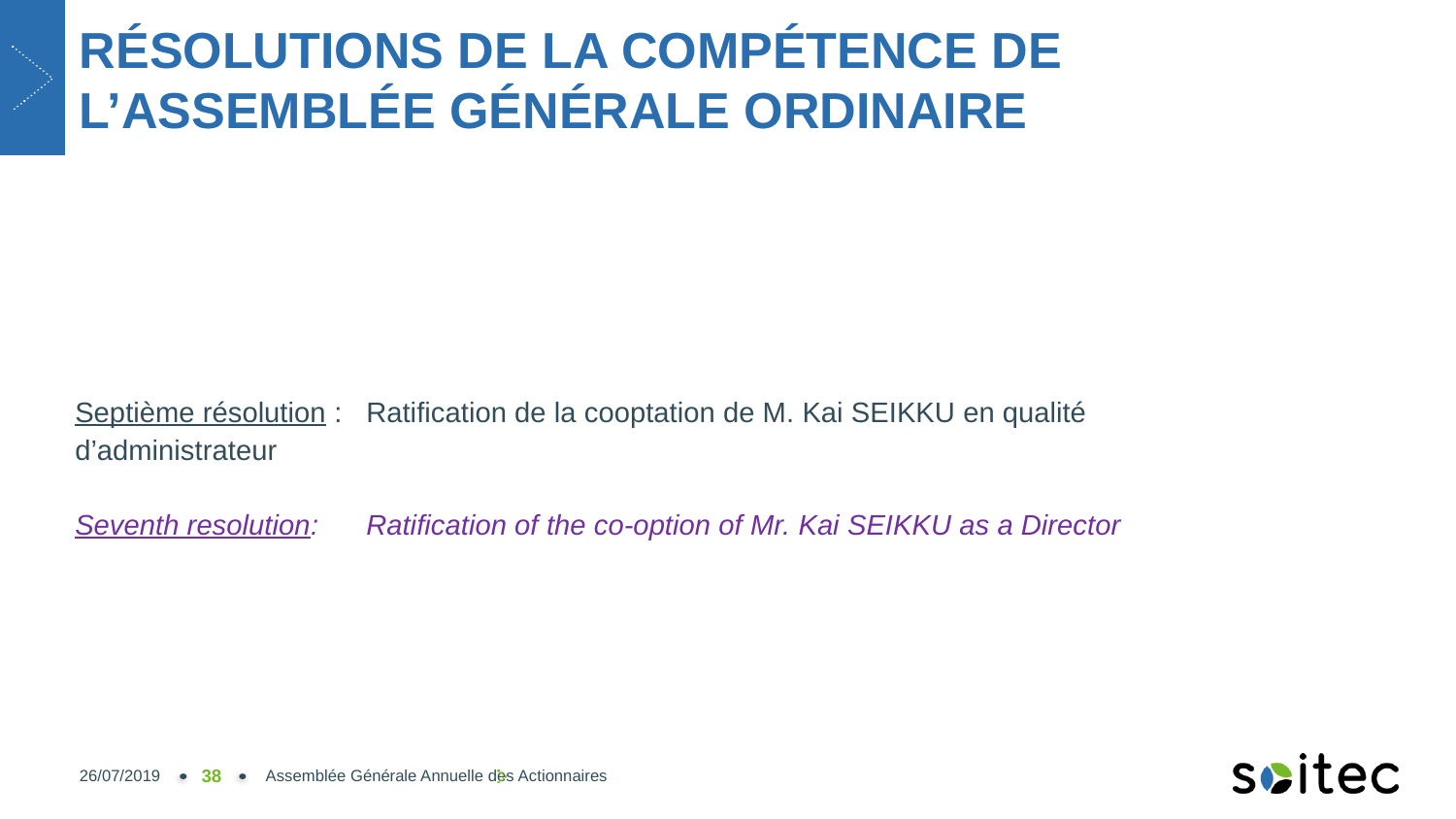

# RÉSOLUTIONS DE LA COMPÉTENCE DE L’ASSEMBLÉE GÉNÉRALE ORDINAIRE
Septième résolution :	Ratification de la cooptation de M. Kai SEIKKU en qualité
d’administrateur

Seventh resolution: 	Ratification of the co-option of Mr. Kai SEIKKU as a Director
26/07/2019
38
Assemblée Générale Annuelle des Actionnaires